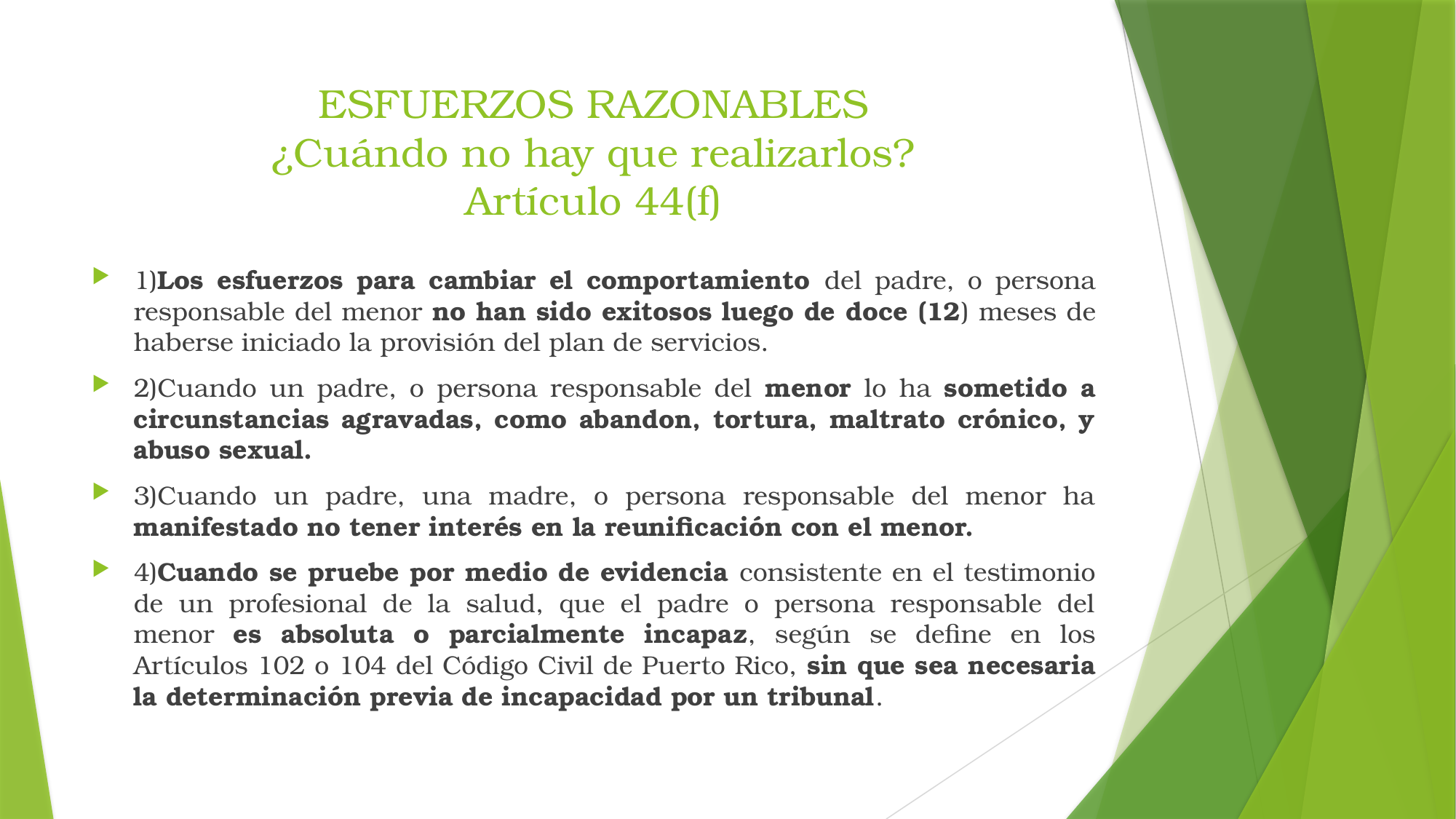

# ESFUERZOS RAZONABLES ¿Cuándo no hay que realizarlos? Artículo 44(f)
1)Los esfuerzos para cambiar el comportamiento del padre, o persona responsable del menor no han sido exitosos luego de doce (12) meses de haberse iniciado la provisión del plan de servicios.
2)Cuando un padre, o persona responsable del menor lo ha sometido a circunstancias agravadas, como abandon, tortura, maltrato crónico, y abuso sexual.
3)Cuando un padre, una madre, o persona responsable del menor ha manifestado no tener interés en la reunificación con el menor.
4)Cuando se pruebe por medio de evidencia consistente en el testimonio de un profesional de la salud, que el padre o persona responsable del menor es absoluta o parcialmente incapaz, según se define en los Artículos 102 o 104 del Código Civil de Puerto Rico, sin que sea necesaria la determinación previa de incapacidad por un tribunal.